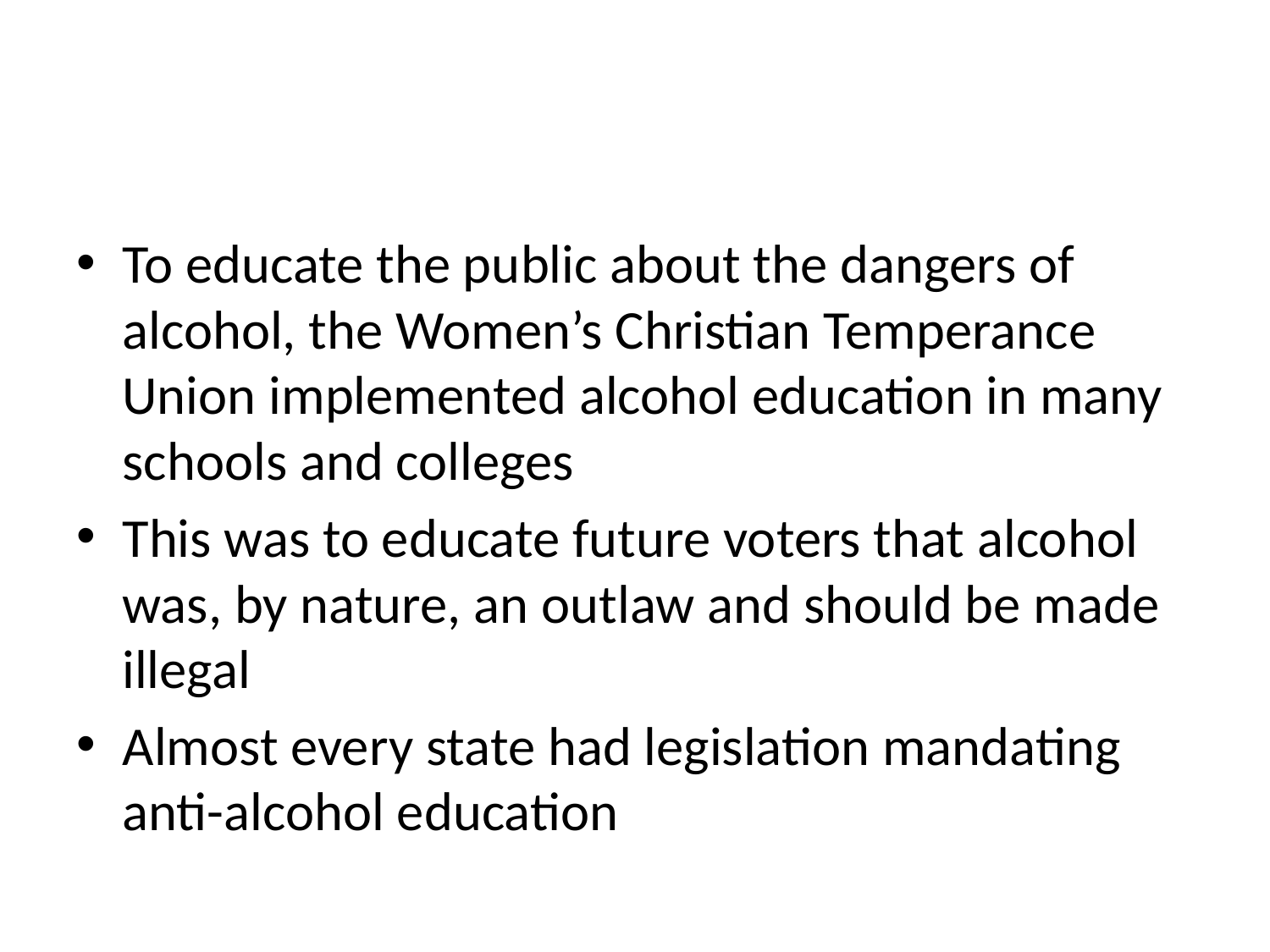

To educate the public about the dangers of alcohol, the Women’s Christian Temperance Union implemented alcohol education in many schools and colleges
This was to educate future voters that alcohol was, by nature, an outlaw and should be made illegal
Almost every state had legislation mandating anti-alcohol education